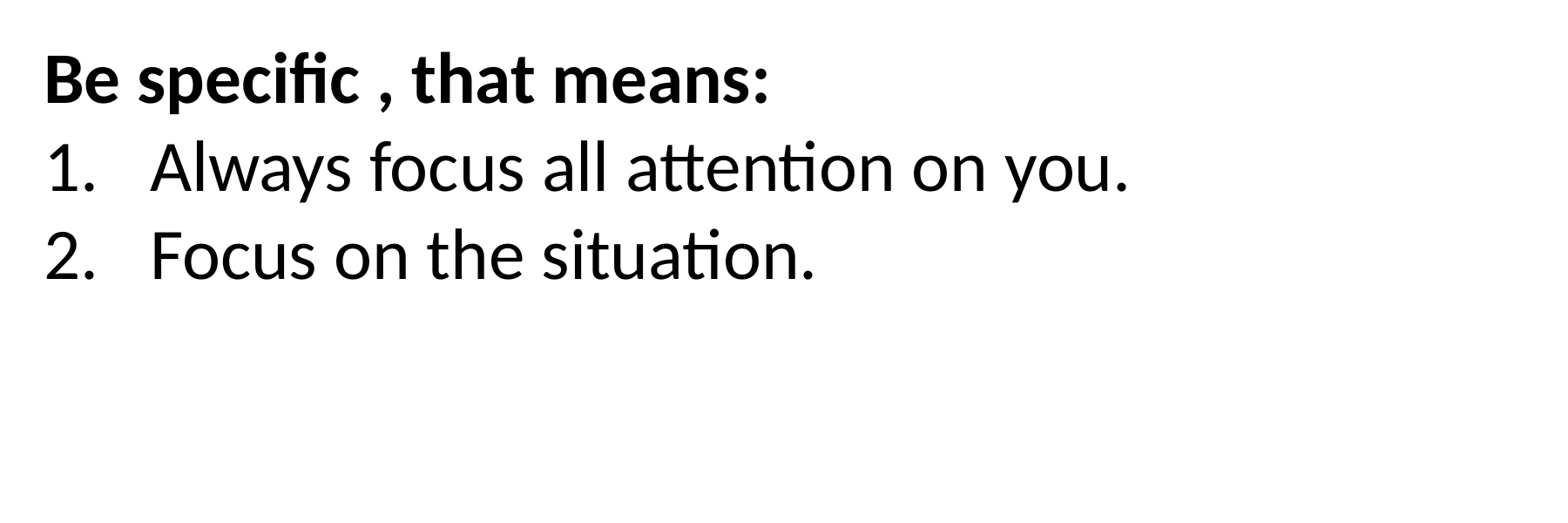

Be specific , that means:
Always focus all attention on you.
Focus on the situation.